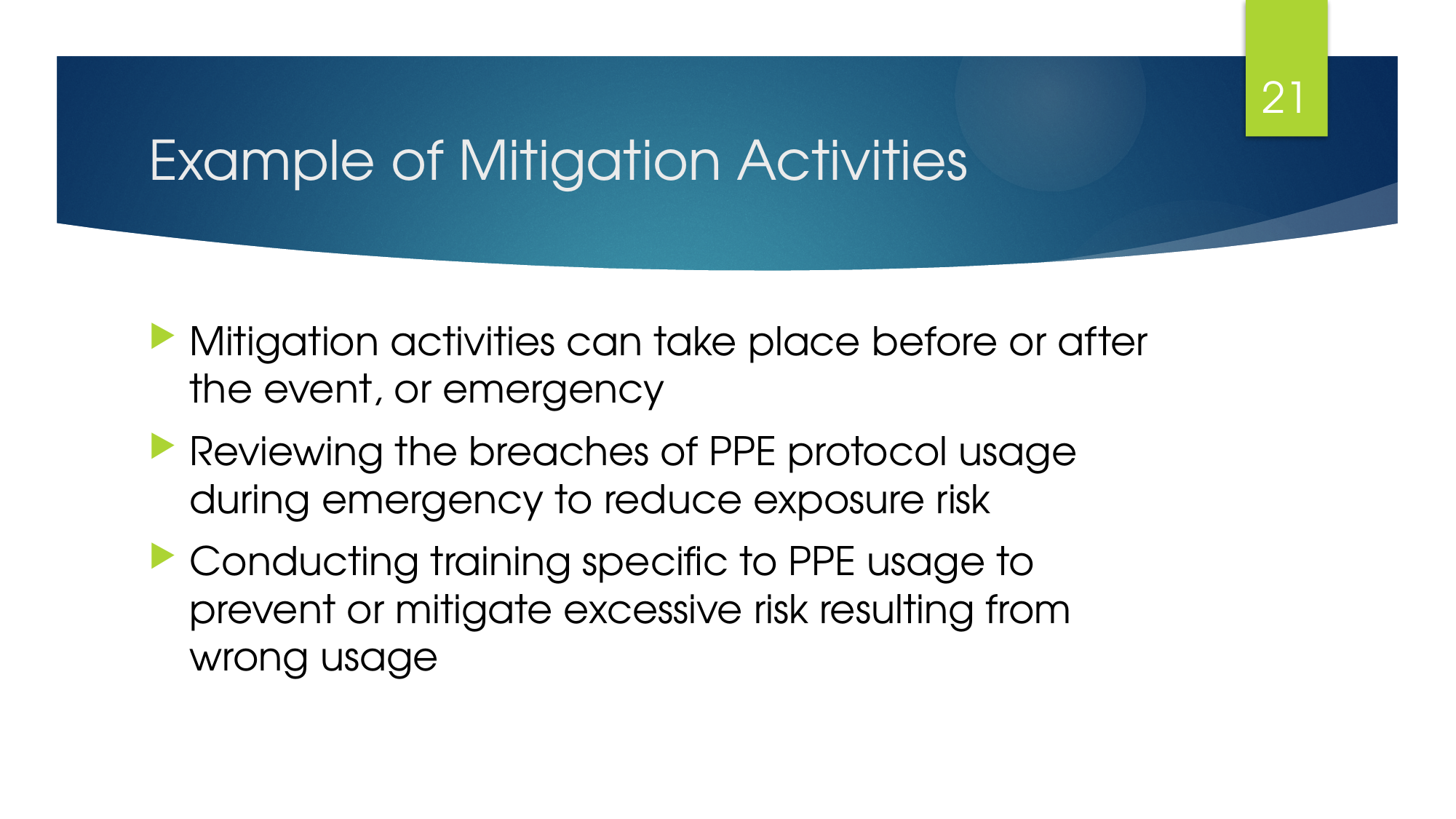

21
# Example of Mitigation Activities
Mitigation activities can take place before or after the event, or emergency
Reviewing the breaches of PPE protocol usage during emergency to reduce exposure risk
Conducting training specific to PPE usage to prevent or mitigate excessive risk resulting from wrong usage